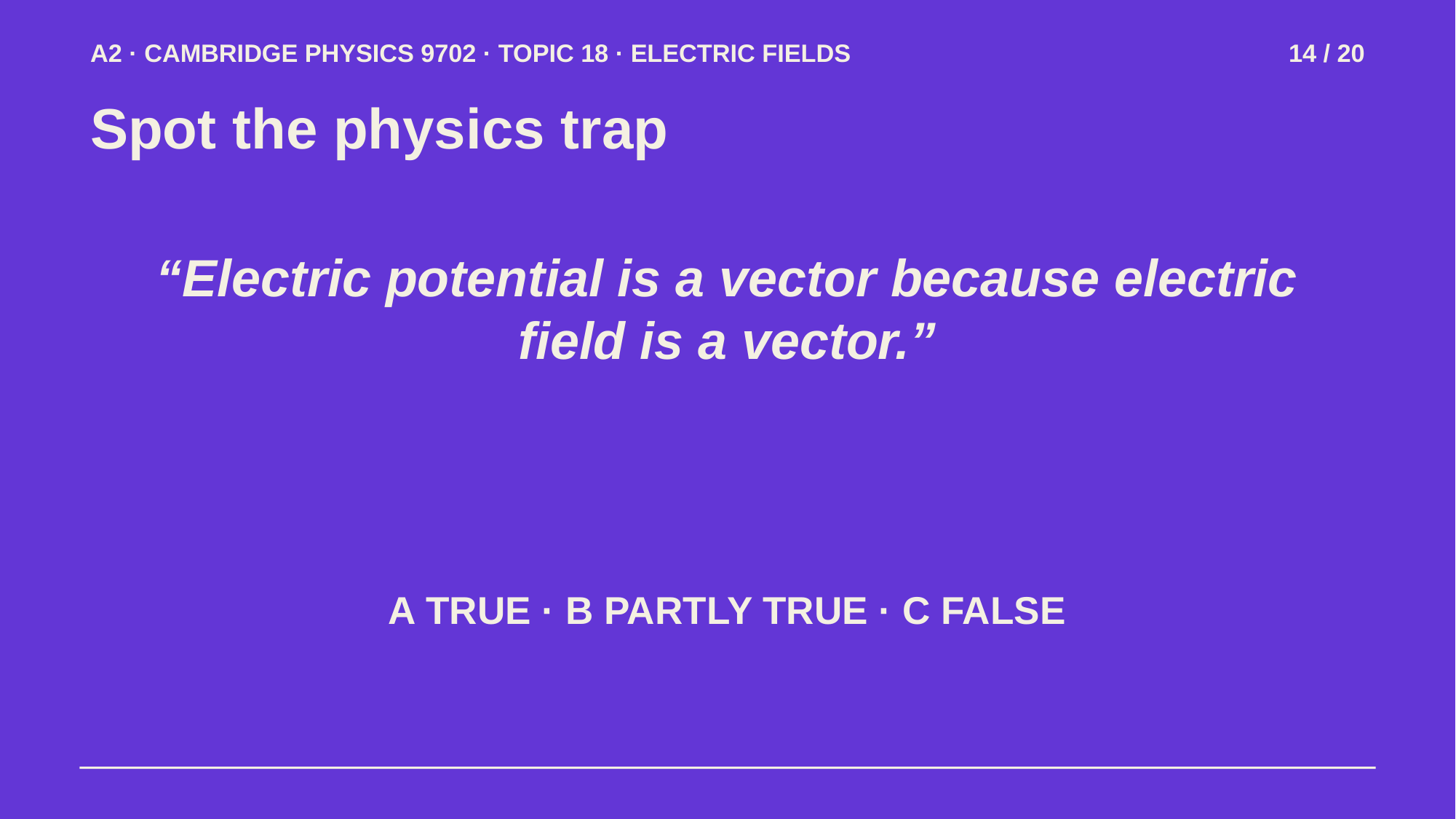

A2 · CAMBRIDGE PHYSICS 9702 · TOPIC 18 · ELECTRIC FIELDS
14 / 20
Spot the physics trap
“Electric potential is a vector because electric field is a vector.”
A TRUE · B PARTLY TRUE · C FALSE